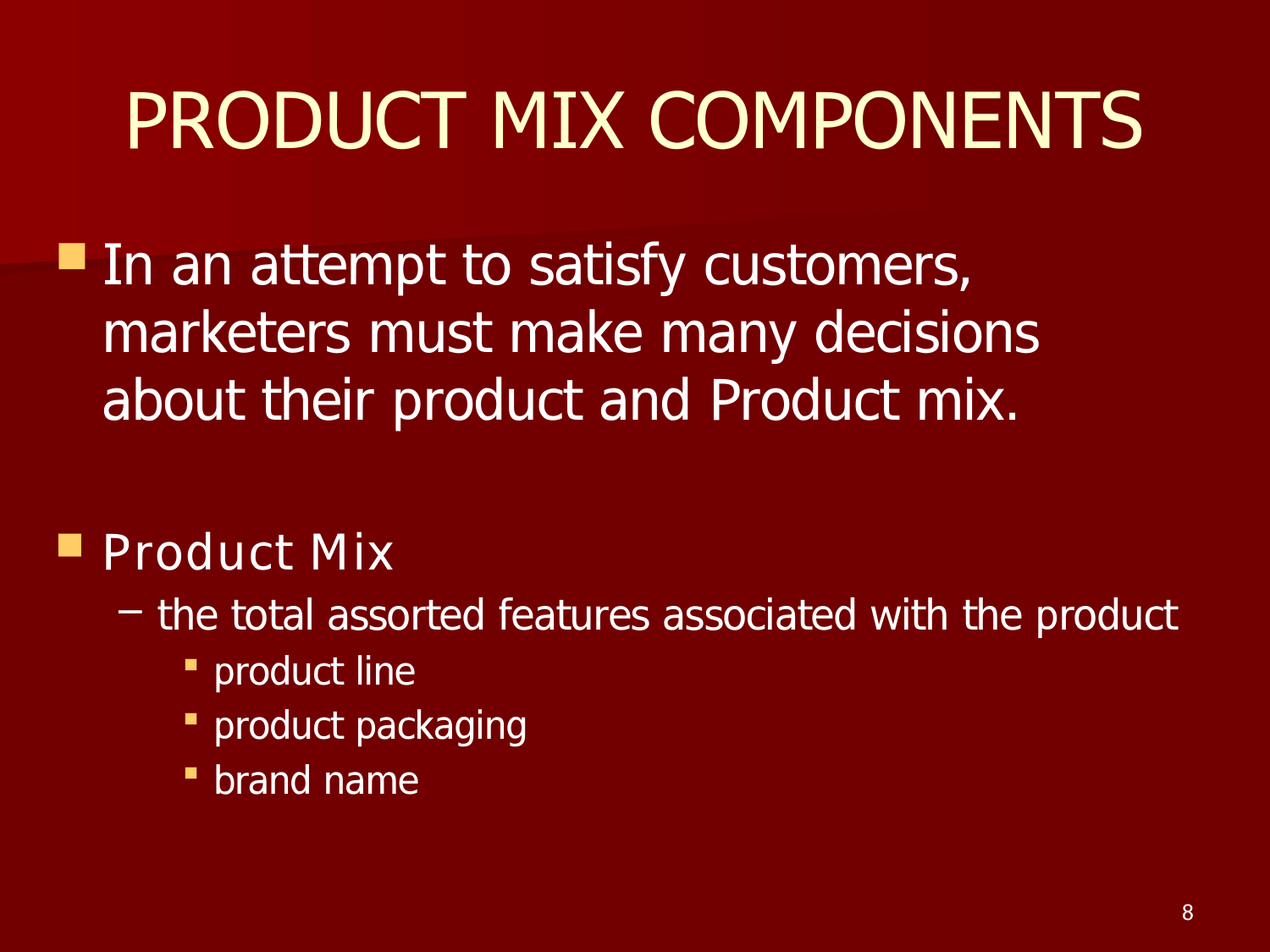

PRODUCT MIX COMPONENTS
In an attempt to satisfy customers, marketers must make many decisions about their product and Product mix.

Product Mix
the total assorted features associated with the product
product line
product packaging
brand name
8